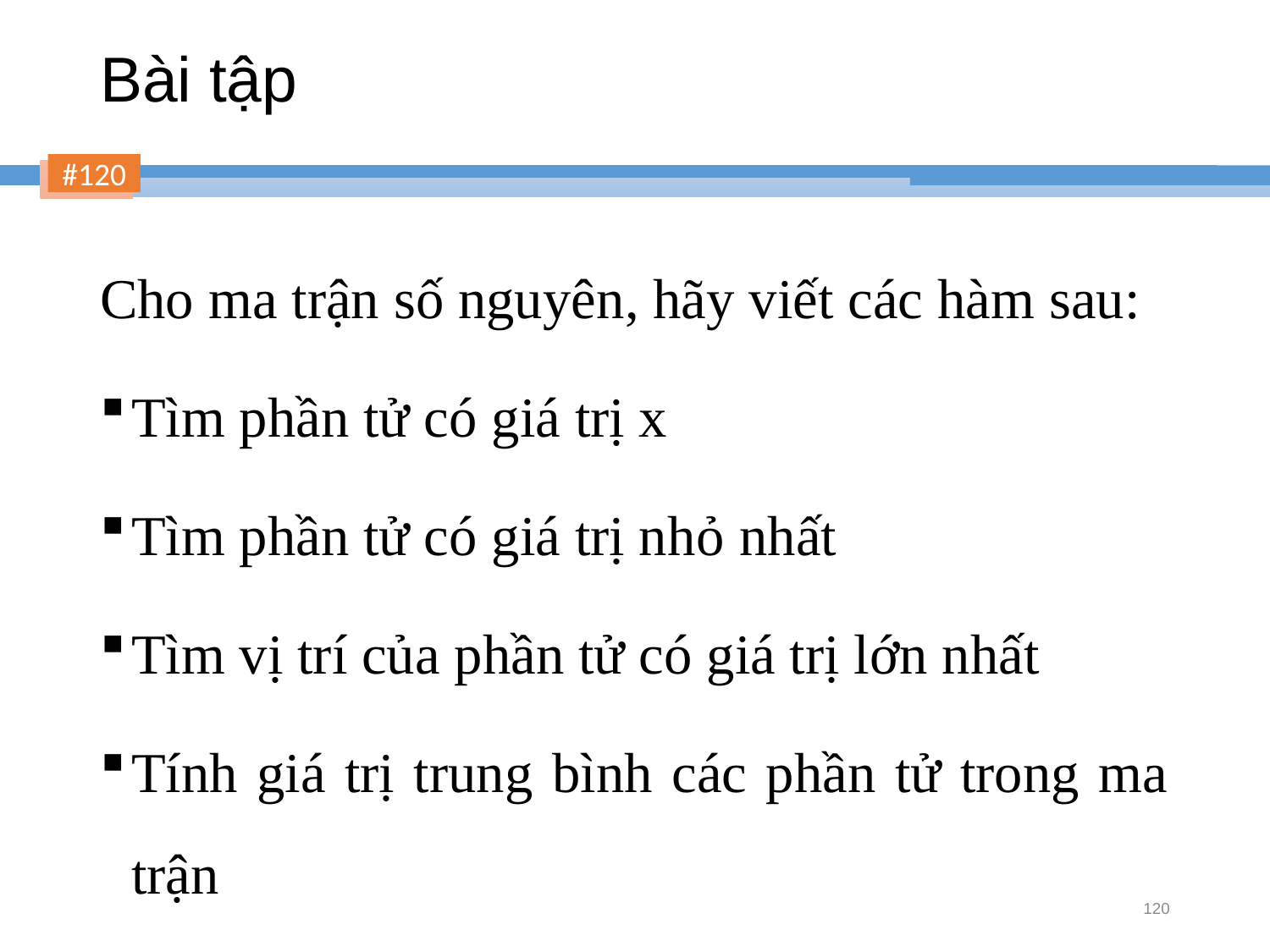

# Bài tập
Cho ma trận số nguyên, hãy viết các hàm sau:
Tìm phần tử có giá trị x
Tìm phần tử có giá trị nhỏ nhất
Tìm vị trí của phần tử có giá trị lớn nhất
Tính giá trị trung bình các phần tử trong ma trận
120